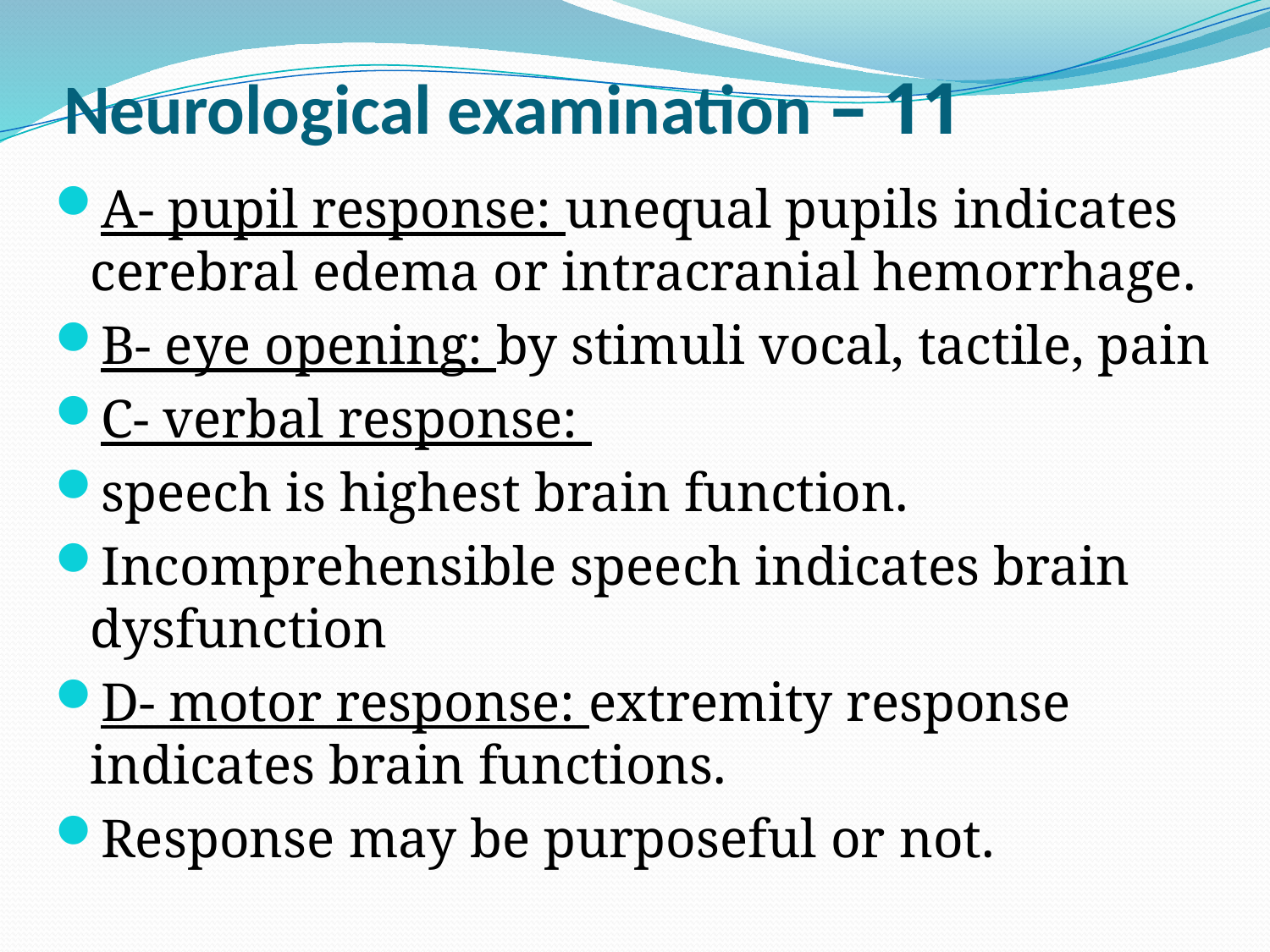

# 11 – Neurological examination
A- pupil response: unequal pupils indicates cerebral edema or intracranial hemorrhage.
B- eye opening: by stimuli vocal, tactile, pain
C- verbal response:
speech is highest brain function.
Incomprehensible speech indicates brain dysfunction
D- motor response: extremity response indicates brain functions.
Response may be purposeful or not.